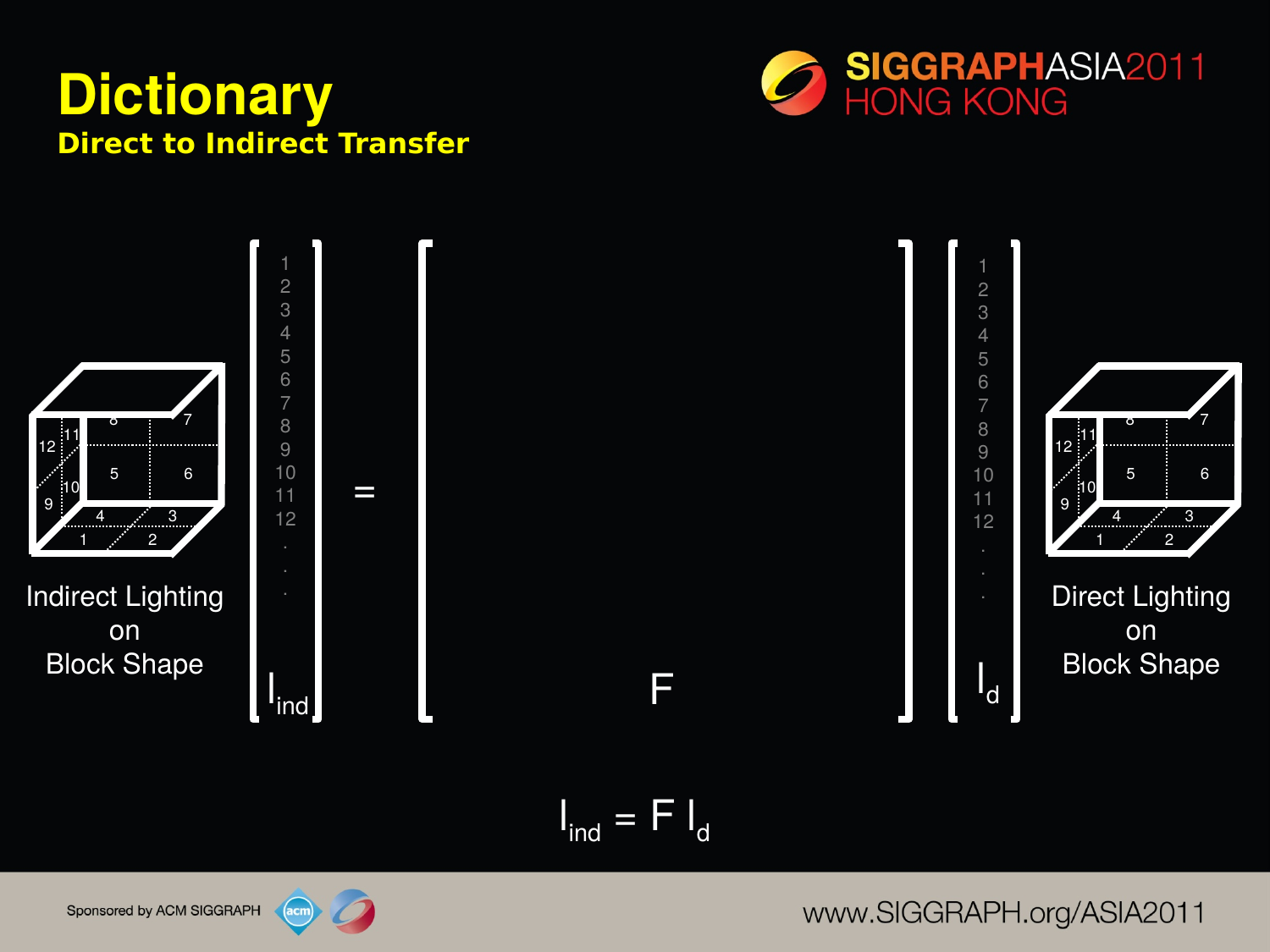

# Dictionary Direct to Indirect Transfer

=
lind
1
2
3
4
5
6
7
8
9
10
11
12
.
.
.

F

ld
1
2
3
4
5
6
7
8
9
10
11
12
.
.
.
8
7
11
12
5
6
10
9
4
3
1
2
Indirect Lighting
on
Block Shape
8
7
11
12
5
6
10
9
4
3
1
2
Direct Lighting
on
Block Shape
lind = F ld